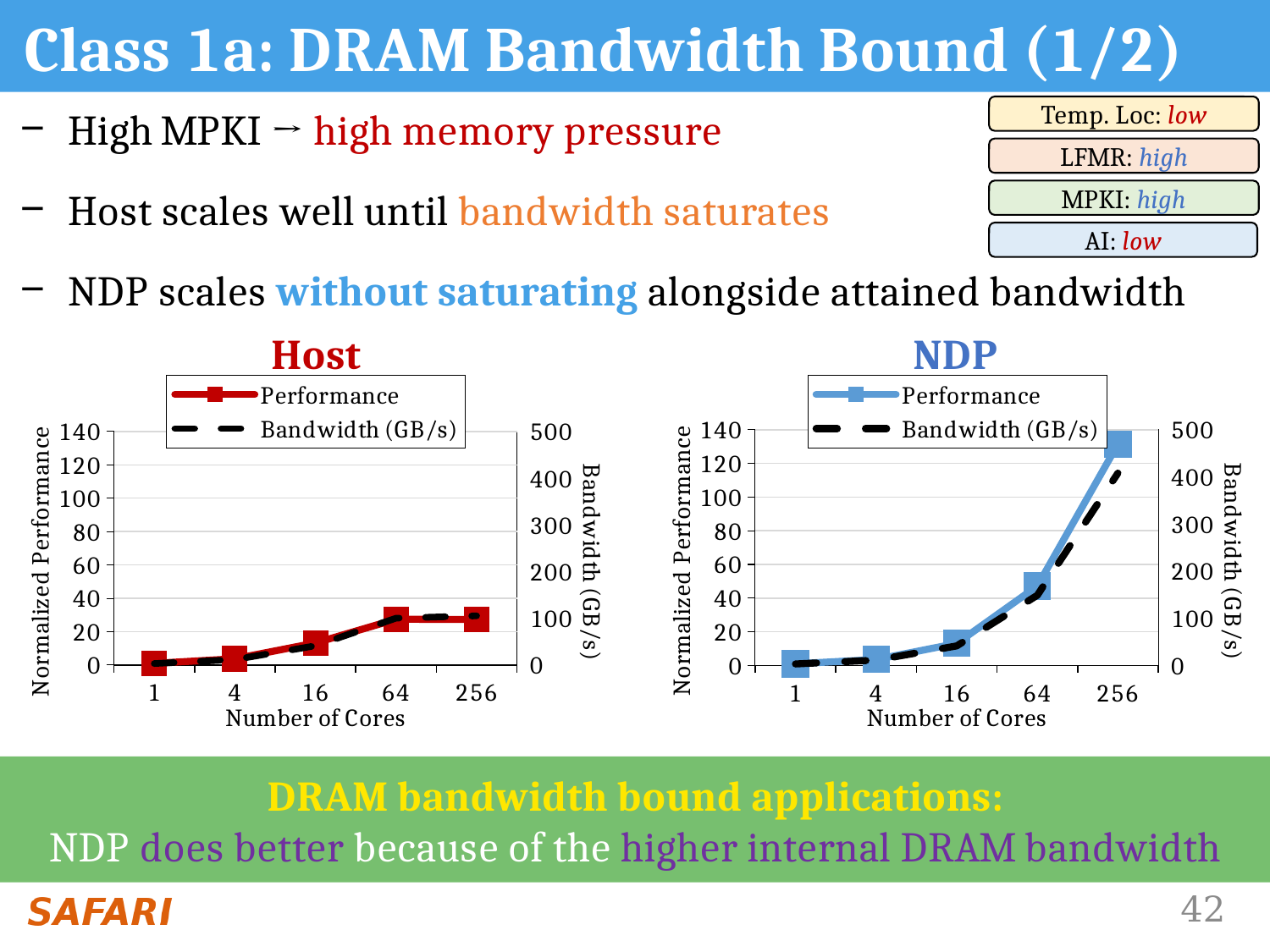

# Class 1a: DRAM Bandwidth Bound (1/2)
Temp. Loc: low
LFMR: high
MPKI: high
AI: low
High MPKI → high memory pressure

Host scales well until bandwidth saturates

NDP scales without saturating alongside attained bandwidth
NDP
Host

### Chart

| Category | Performance | Bandwidth (GB/s) |
|---|---|---|
| 1 | 1.0 | 3.112673864 |
| 4 | 3.748045281 | 11.66334996 |
| 16 | 13.25474479 | 41.20776636 |
| 64 | 27.48757087 | 100.3741228 |
| 256 | 27.31879624 | 105.3900774 |

### Chart

| Category | Performance | Bandwidth (GB/s) |
|---|---|---|
| 1 | 0.977232163 | 3.099832527 |
| 4 | 3.544315985 | 11.23915498 |
| 16 | 13.08372429 | 41.45534499 |
| 64 | 47.15476748 | 148.8563825 |
| 256 | 131.4557142 | 407.9930986 |
DRAM bandwidth bound applications:
NDP does better because of the higher internal DRAM bandwidth
42